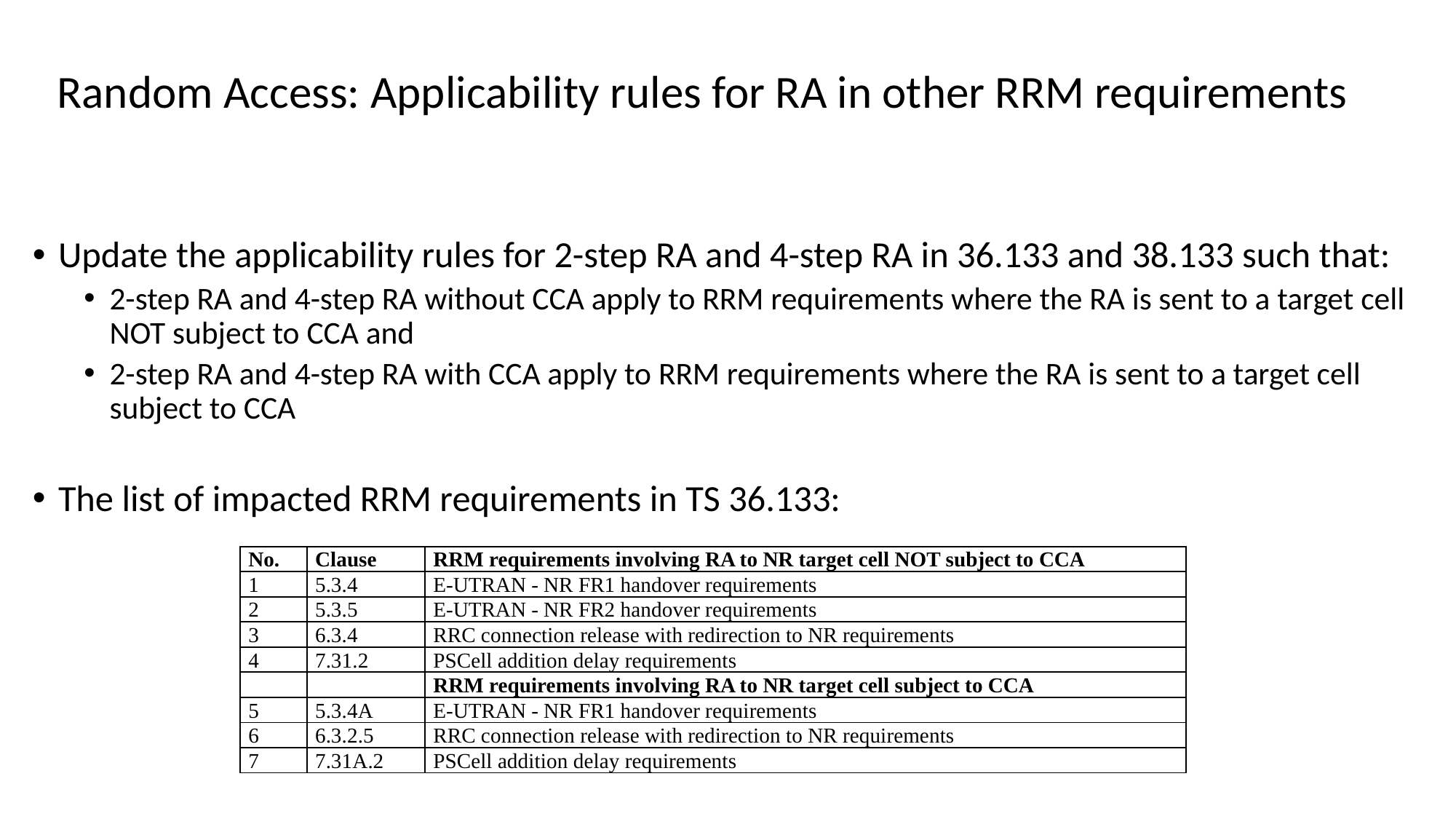

# Random Access: Applicability rules for RA in other RRM requirements

Update the applicability rules for 2-step RA and 4-step RA in 36.133 and 38.133 such that:
2-step RA and 4-step RA without CCA apply to RRM requirements where the RA is sent to a target cell NOT subject to CCA and
2-step RA and 4-step RA with CCA apply to RRM requirements where the RA is sent to a target cell subject to CCA

The list of impacted RRM requirements in TS 36.133:

| No. | Clause | RRM requirements involving RA to NR target cell NOT subject to CCA |
| --- | --- | --- |
| 1 | 5.3.4 | E-UTRAN - NR FR1 handover requirements |
| 2 | 5.3.5 | E-UTRAN - NR FR2 handover requirements |
| 3 | 6.3.4 | RRC connection release with redirection to NR requirements |
| 4 | 7.31.2 | PSCell addition delay requirements |
|  |  | RRM requirements involving RA to NR target cell subject to CCA |
| 5 | 5.3.4A | E-UTRAN - NR FR1 handover requirements |
| 6 | 6.3.2.5 | RRC connection release with redirection to NR requirements |
| 7 | 7.31A.2 | PSCell addition delay requirements |